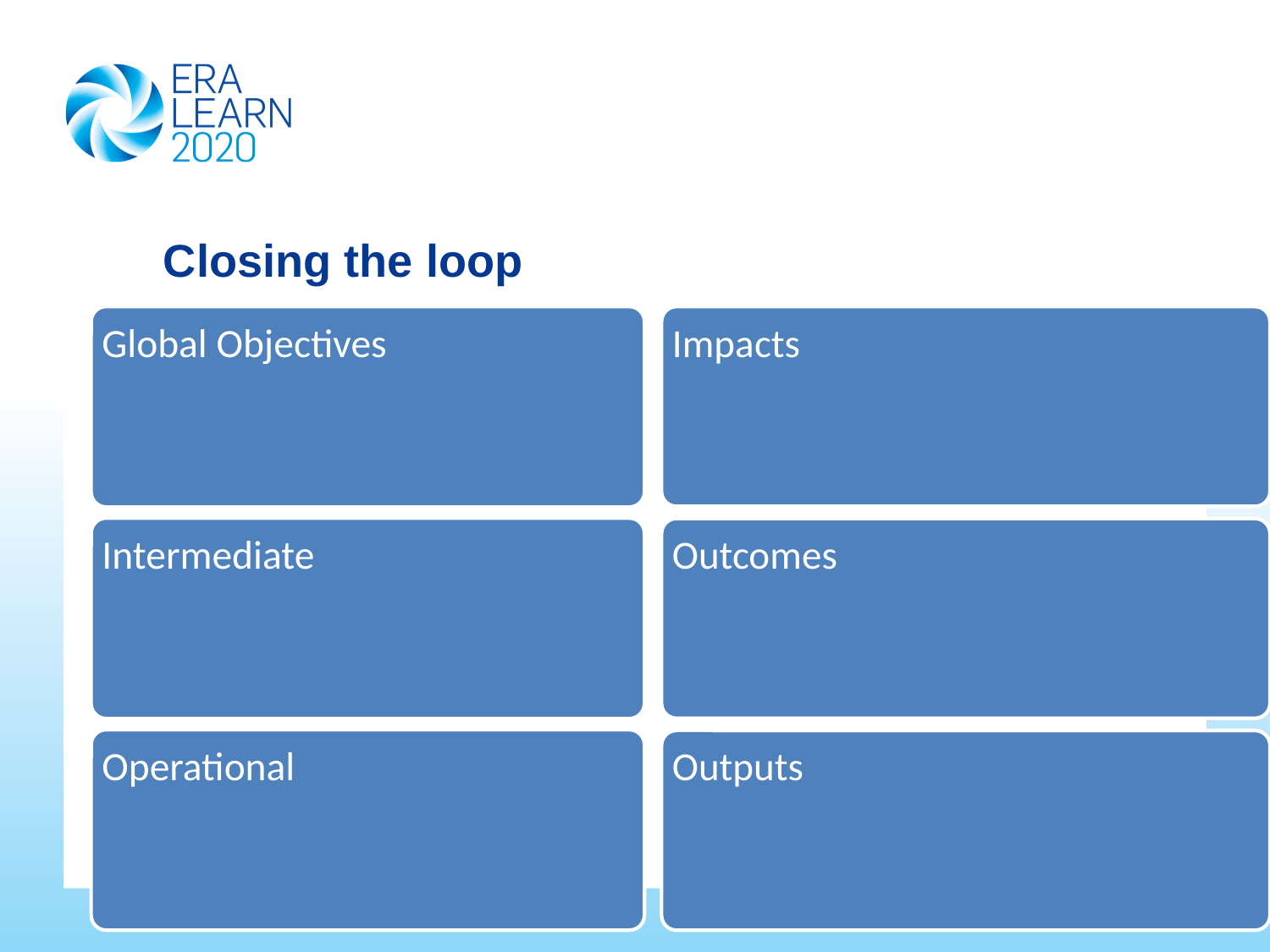

# Closing the loop

Global Objectives

Intermediate

Operational

Impacts

Outcomes

Outputs